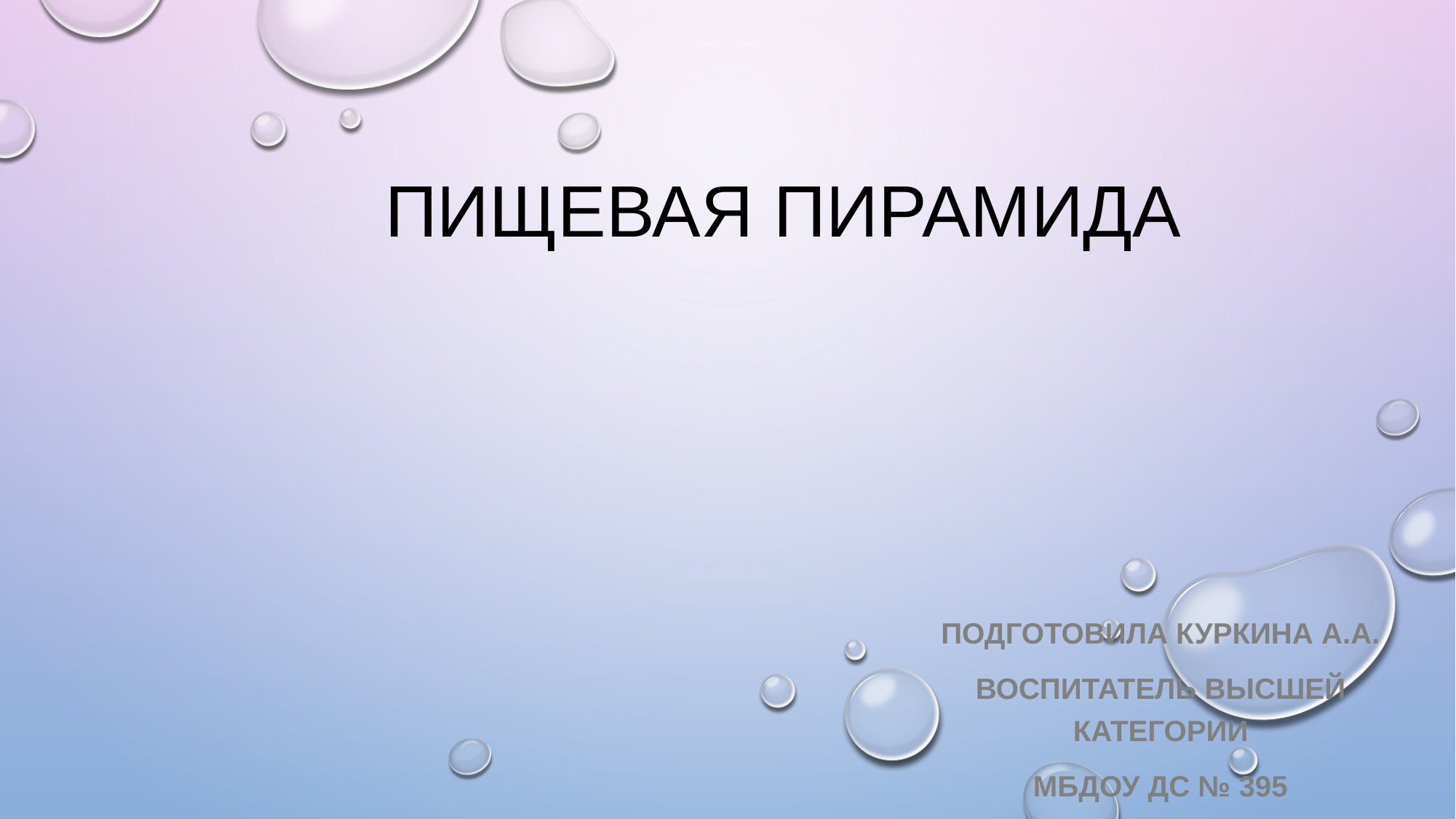

# Пищевая пирамида
Подготовила Куркина А.А.
Воспитатель высшей категории
МБДОУ ДС № 395